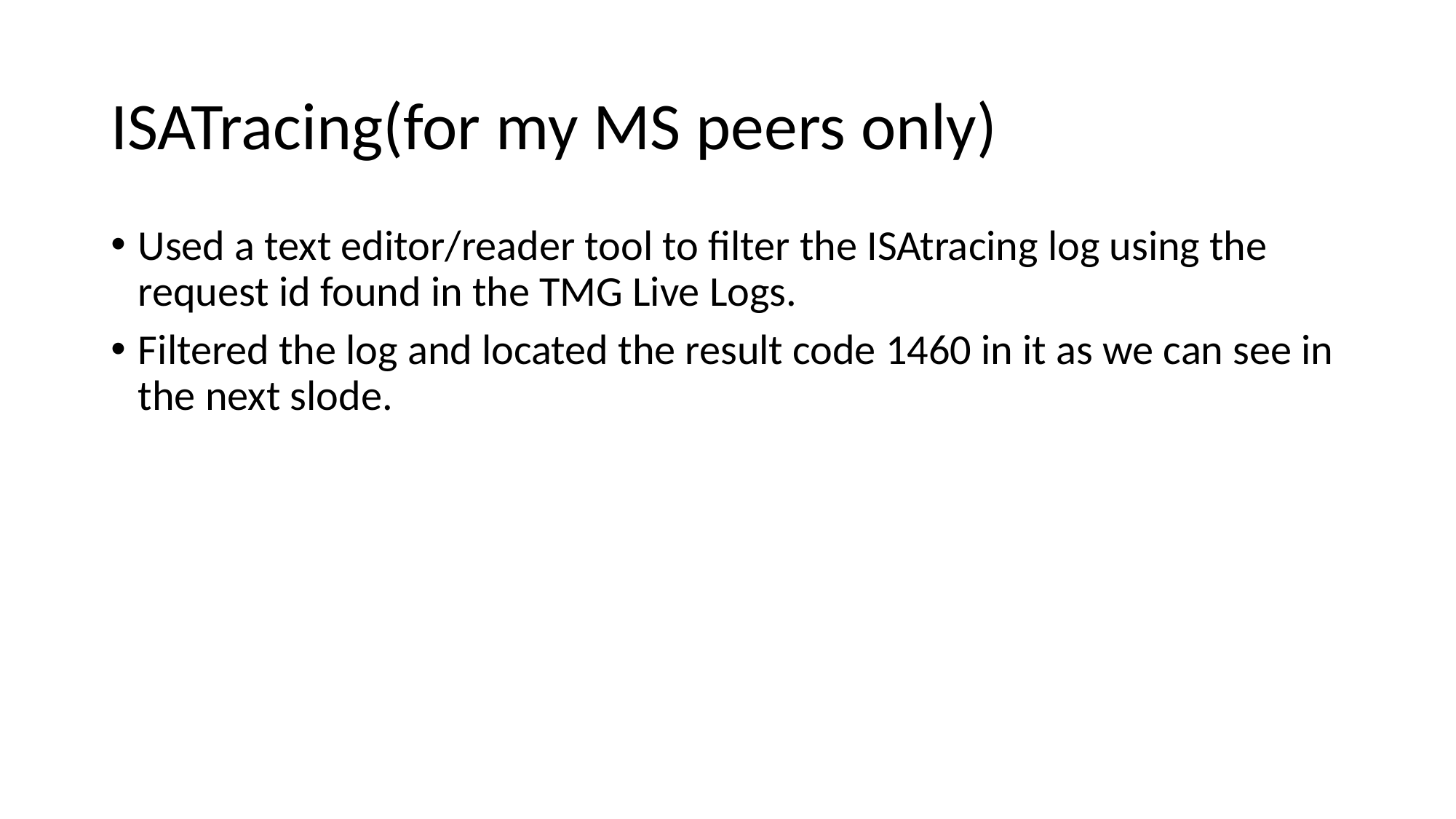

# ISATracing(for my MS peers only)
Used a text editor/reader tool to filter the ISAtracing log using the request id found in the TMG Live Logs.
Filtered the log and located the result code 1460 in it as we can see in the next slode.